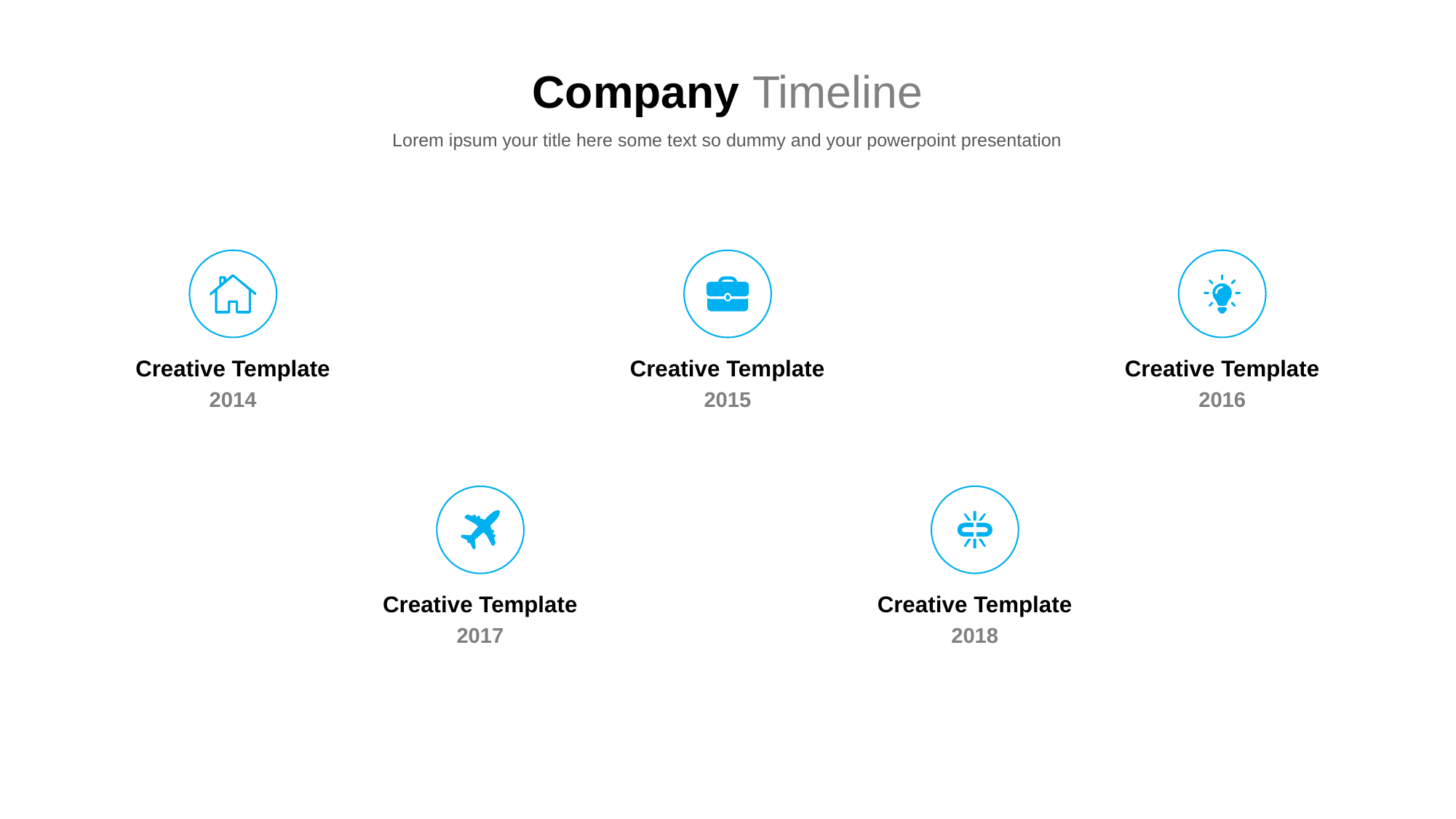

# Company Timeline
Lorem ipsum your title here some text so dummy and your powerpoint presentation

Creative Template
Creative Template
Creative Template
2014
2015
2016

Creative Template
Creative Template
2017
2018